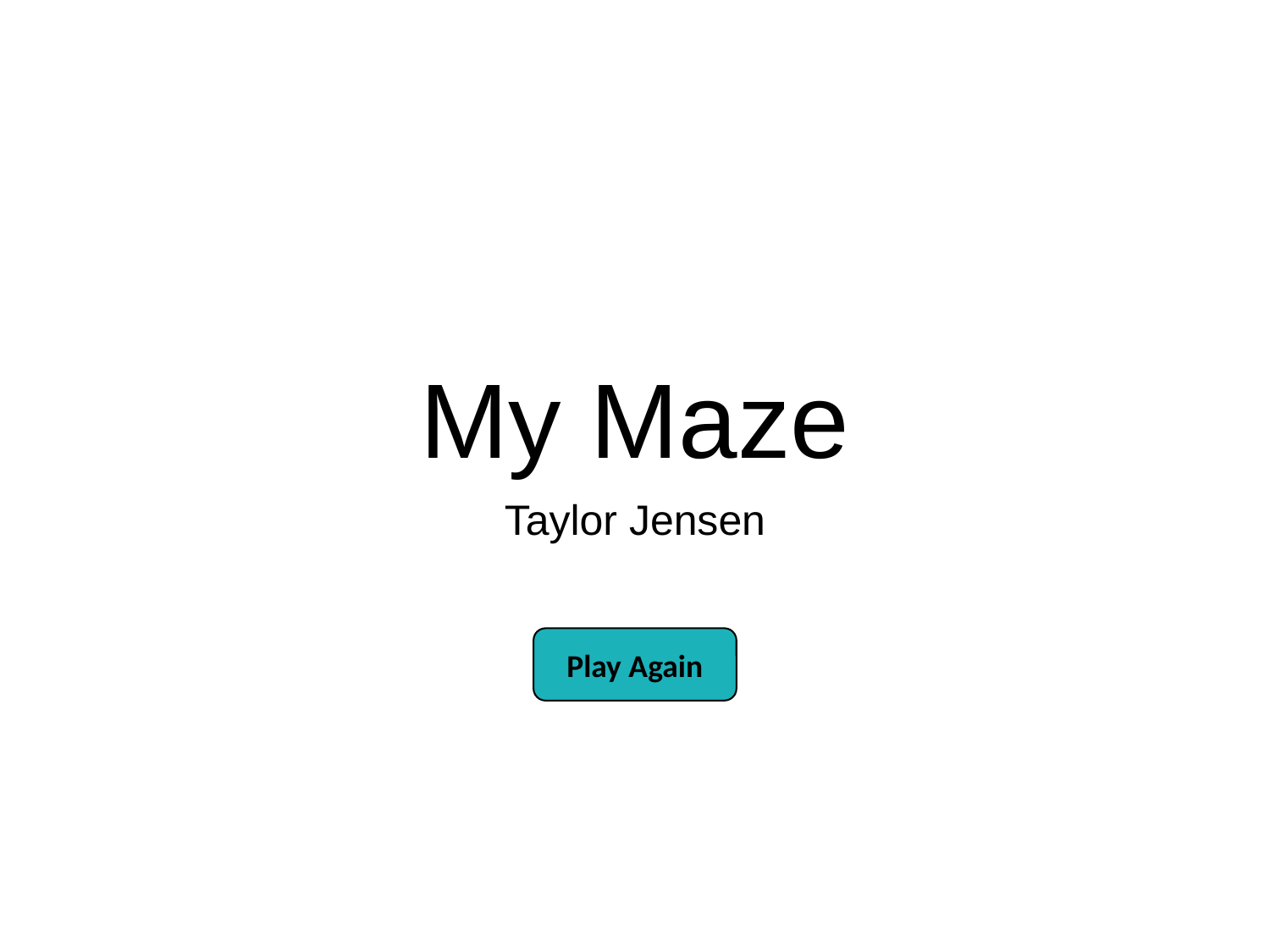

# My Maze
Taylor Jensen
Play Again